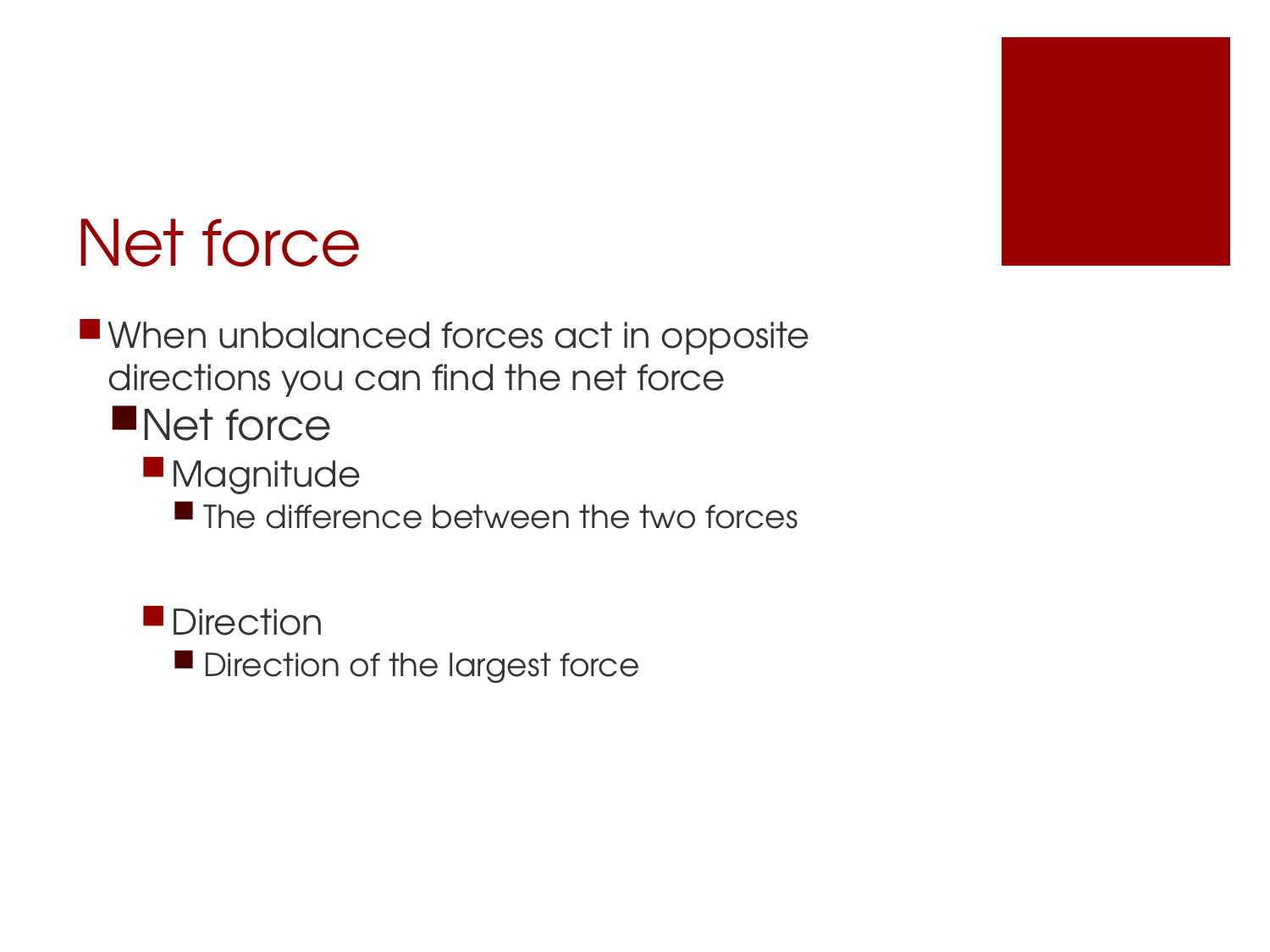

# Net force
When unbalanced forces act in opposite directions you can find the net force
Net force
Magnitude
The difference between the two forces

Direction
Direction of the largest force